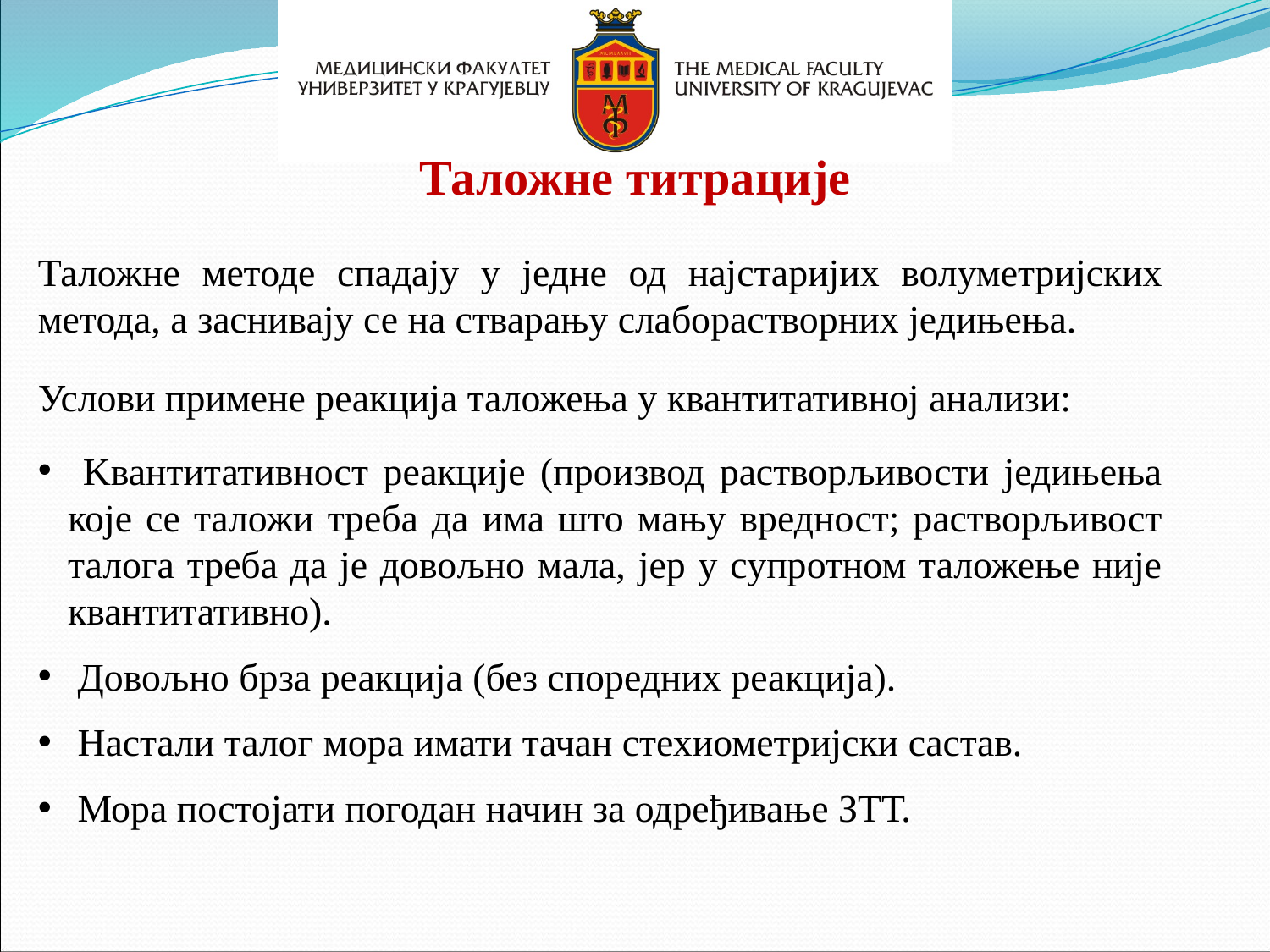

Таложне титрације
Таложне методе спадају у једне од најстаријих волуметријских метода, а заснивају се на стварању слаборастворних једињења.
Услови примене реакција таложења у квантитативној анализи:
 Kвантитативност реакције (производ растворљивости једињења које се таложи треба да има што мању вредност; растворљивост талога треба да је довољно мала, јер у супротном таложење није квантитативно).
 Довољно брза реакција (без споредних реакција).
 Настали талог мора имати тачан стехиометријски састав.
 Мора постојати погодан начин за одређивање ЗТТ.